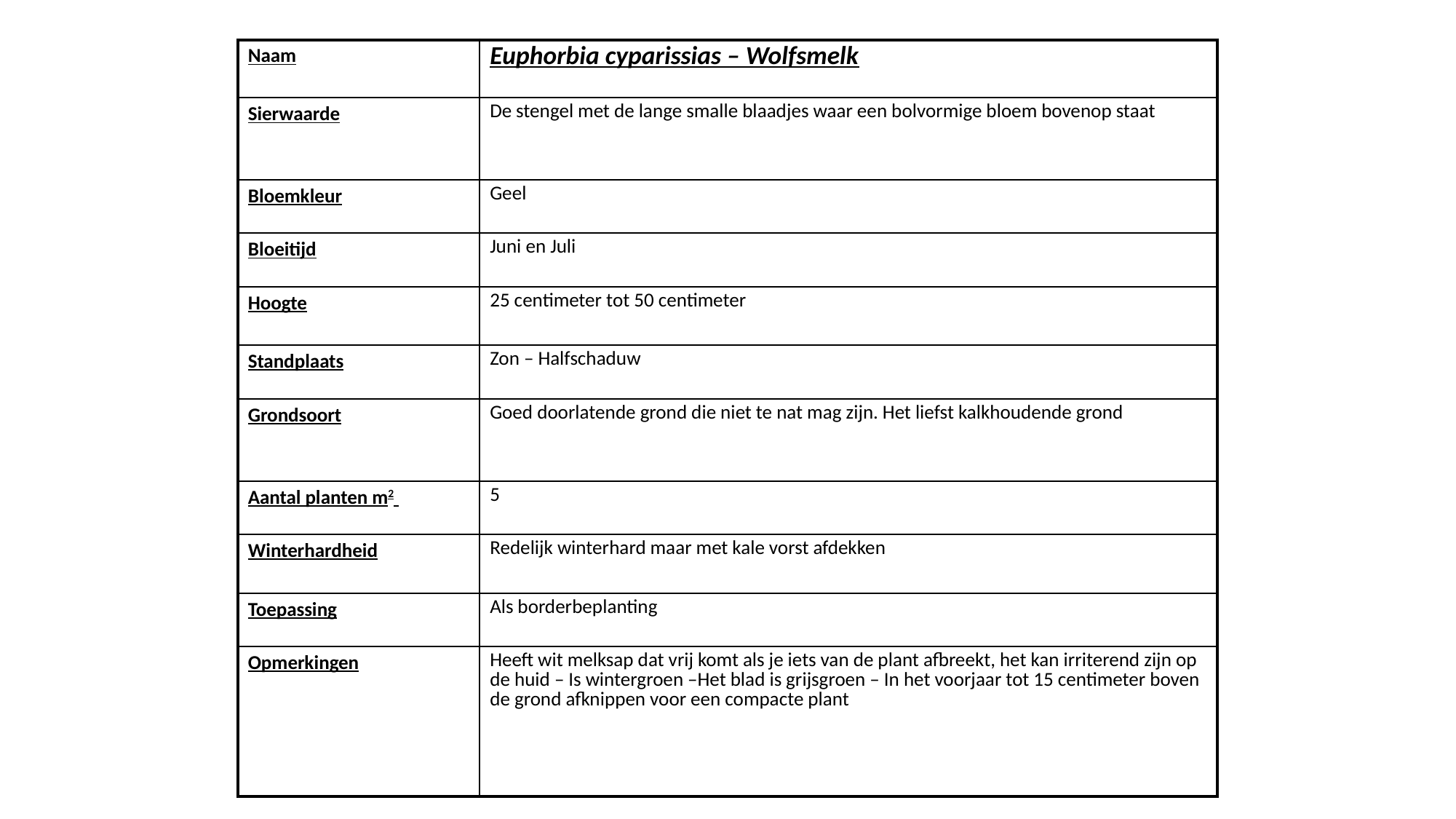

| Naam | Euphorbia cyparissias – Wolfsmelk |
| --- | --- |
| Sierwaarde | De stengel met de lange smalle blaadjes waar een bolvormige bloem bovenop staat |
| Bloemkleur | Geel |
| Bloeitijd | Juni en Juli |
| Hoogte | 25 centimeter tot 50 centimeter |
| Standplaats | Zon – Halfschaduw |
| Grondsoort | Goed doorlatende grond die niet te nat mag zijn. Het liefst kalkhoudende grond |
| Aantal planten m2 | 5 |
| Winterhardheid | Redelijk winterhard maar met kale vorst afdekken |
| Toepassing | Als borderbeplanting |
| Opmerkingen | Heeft wit melksap dat vrij komt als je iets van de plant afbreekt, het kan irriterend zijn op de huid – Is wintergroen –Het blad is grijsgroen – In het voorjaar tot 15 centimeter boven de grond afknippen voor een compacte plant |